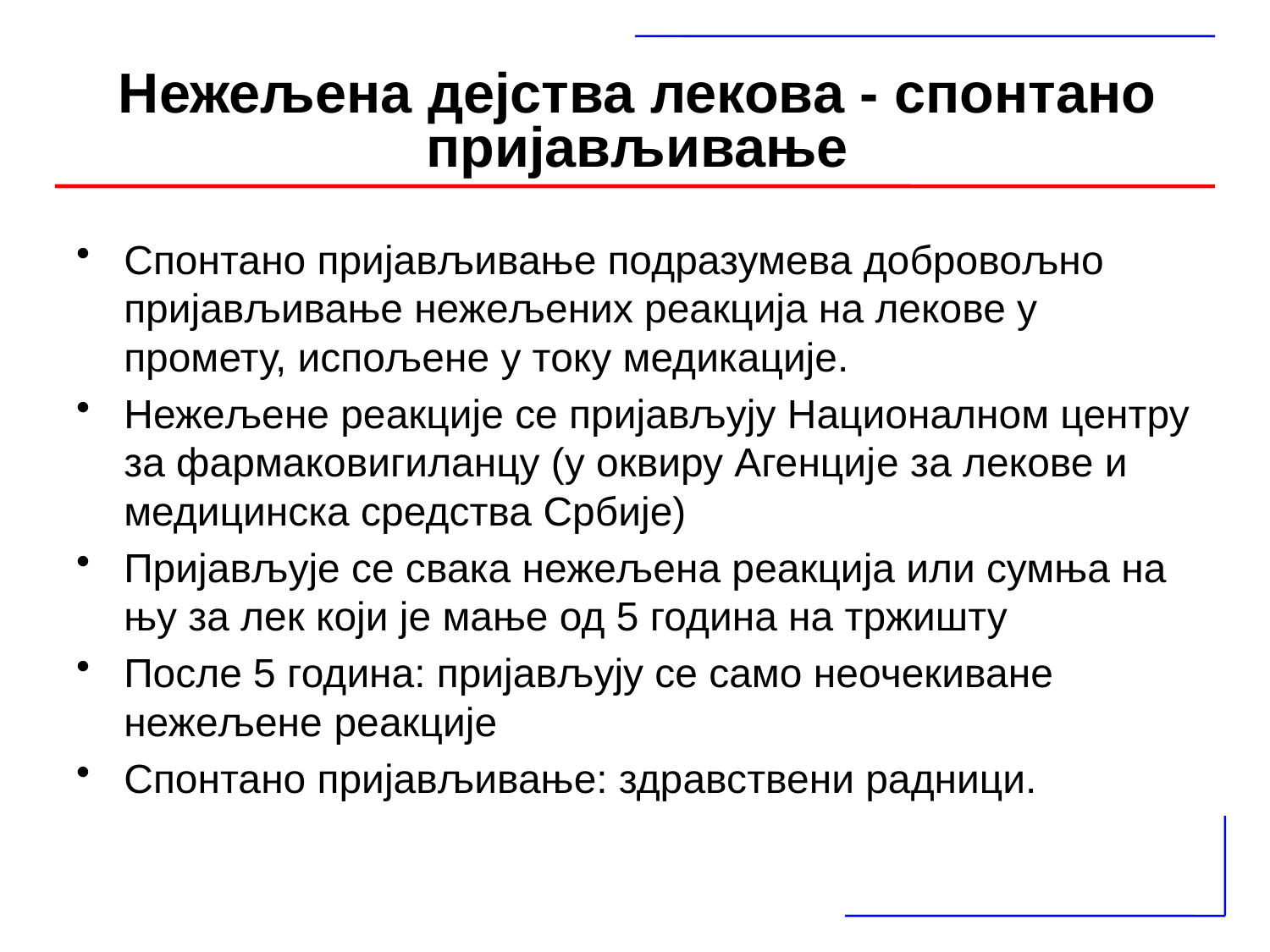

Нежељена дејства лекова - спонтано пријављивање
Спонтано пријављивање подразумева добровољно пријављивање нежељених реакција на лекове у промету, испољене у току медикације.
Нежељене реакције се пријављују Националном центру за фармаковигиланцу (у оквиру Агенцијe за лекове и медицинска средства Србије)
Пријављује се свака нежељена реакција или сумња на њу за лек који је мање од 5 година на тржишту
После 5 година: пријављују се само неочекиване нежељене реакције
Спонтано пријављивање: здравствени радници.